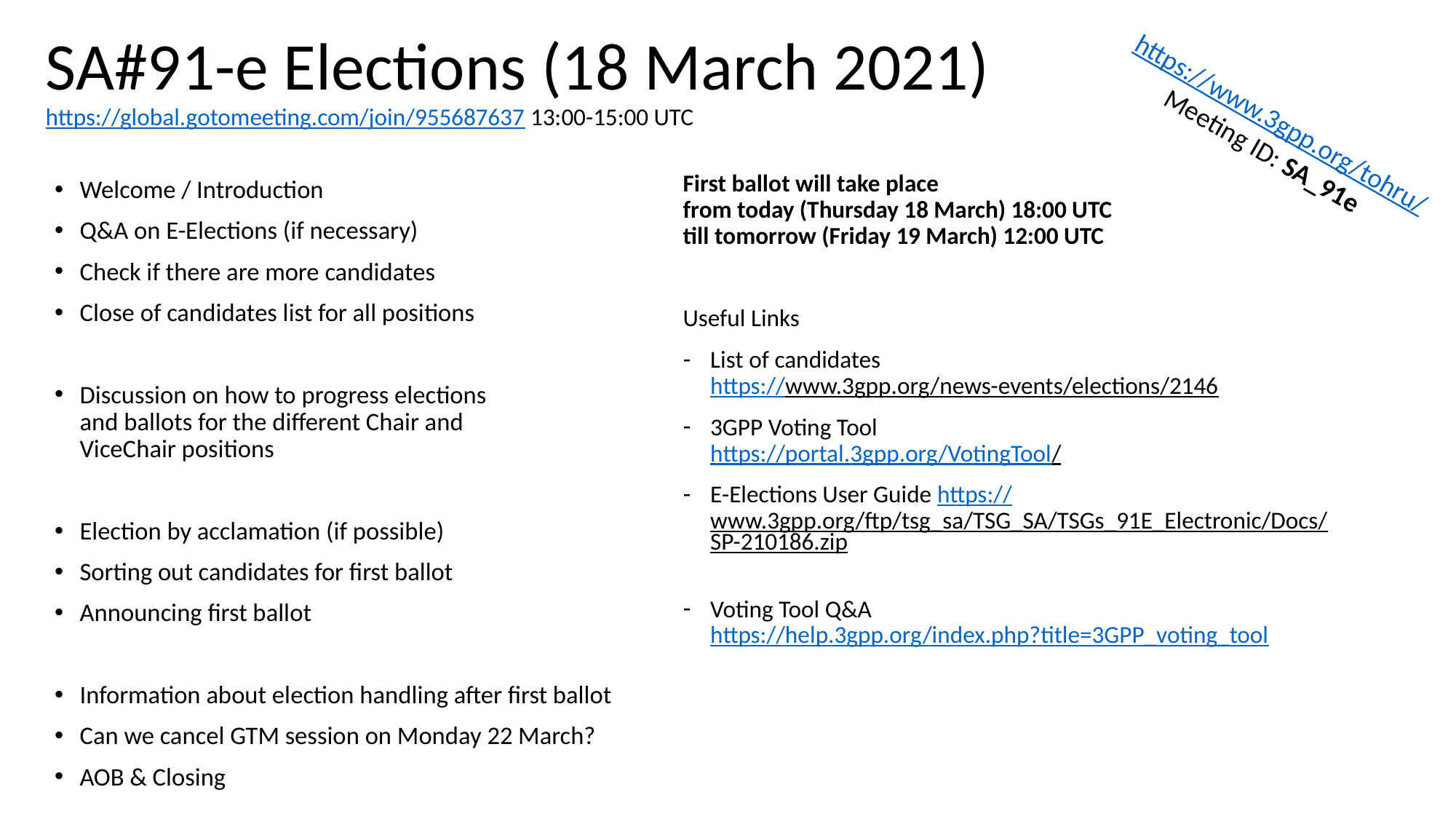

# SA#91-e Elections (18 March 2021) https://global.gotomeeting.com/join/955687637 13:00-15:00 UTC
https://www.3gpp.org/tohru/
Meeting ID: SA_91e
First ballot will take place
from today (Thursday 18 March) 18:00 UTC
till tomorrow (Friday 19 March) 12:00 UTC

Useful Links
List of candidates
https://www.3gpp.org/news-events/elections/2146
3GPP Voting Tool
https://portal.3gpp.org/VotingTool/
E-Elections User Guide https://www.3gpp.org/ftp/tsg_sa/TSG_SA/TSGs_91E_Electronic/Docs/SP-210186.zip
Voting Tool Q&A
https://help.3gpp.org/index.php?title=3GPP_voting_tool

Welcome / Introduction
Q&A on E-Elections (if necessary)
Check if there are more candidates
Close of candidates list for all positions

Discussion on how to progress elections
and ballots for the different Chair and
ViceChair positions

Election by acclamation (if possible)
Sorting out candidates for first ballot
Announcing first ballot

Information about election handling after first ballot
Can we cancel GTM session on Monday 22 March?
AOB & Closing